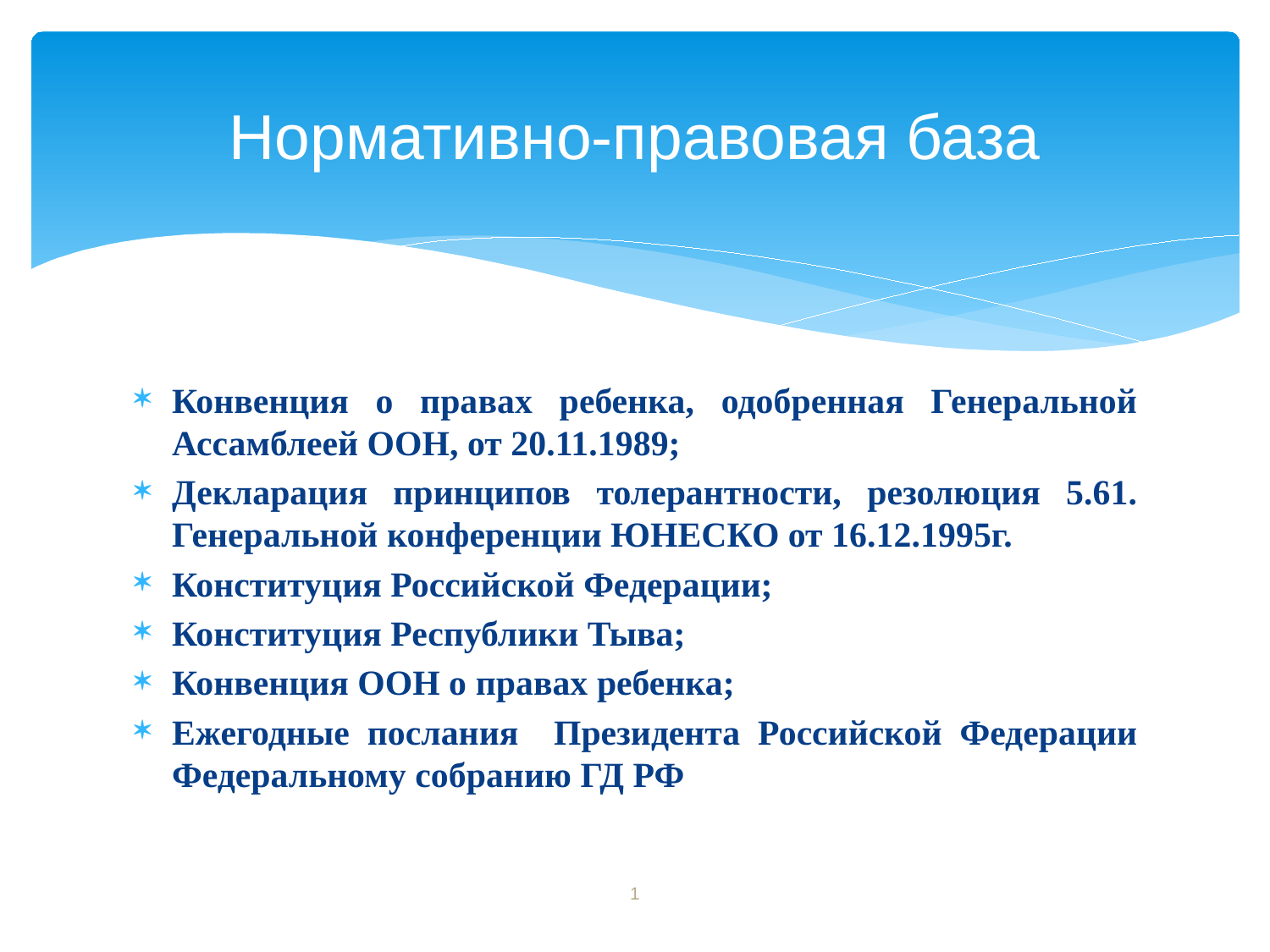

# Нормативно-правовая база
Конвенция о правах ребенка, одобренная Генеральной Ассамблеей ООН, от 20.11.1989;
Декларация принципов толерантности, резолюция 5.61. Генеральной конференции ЮНЕСКО от 16.12.1995г.
Конституция Российской Федерации;
Конституция Республики Тыва;
Конвенция ООН о правах ребенка;
Ежегодные послания  Президента Российской Федерации Федеральному собранию ГД РФ

1